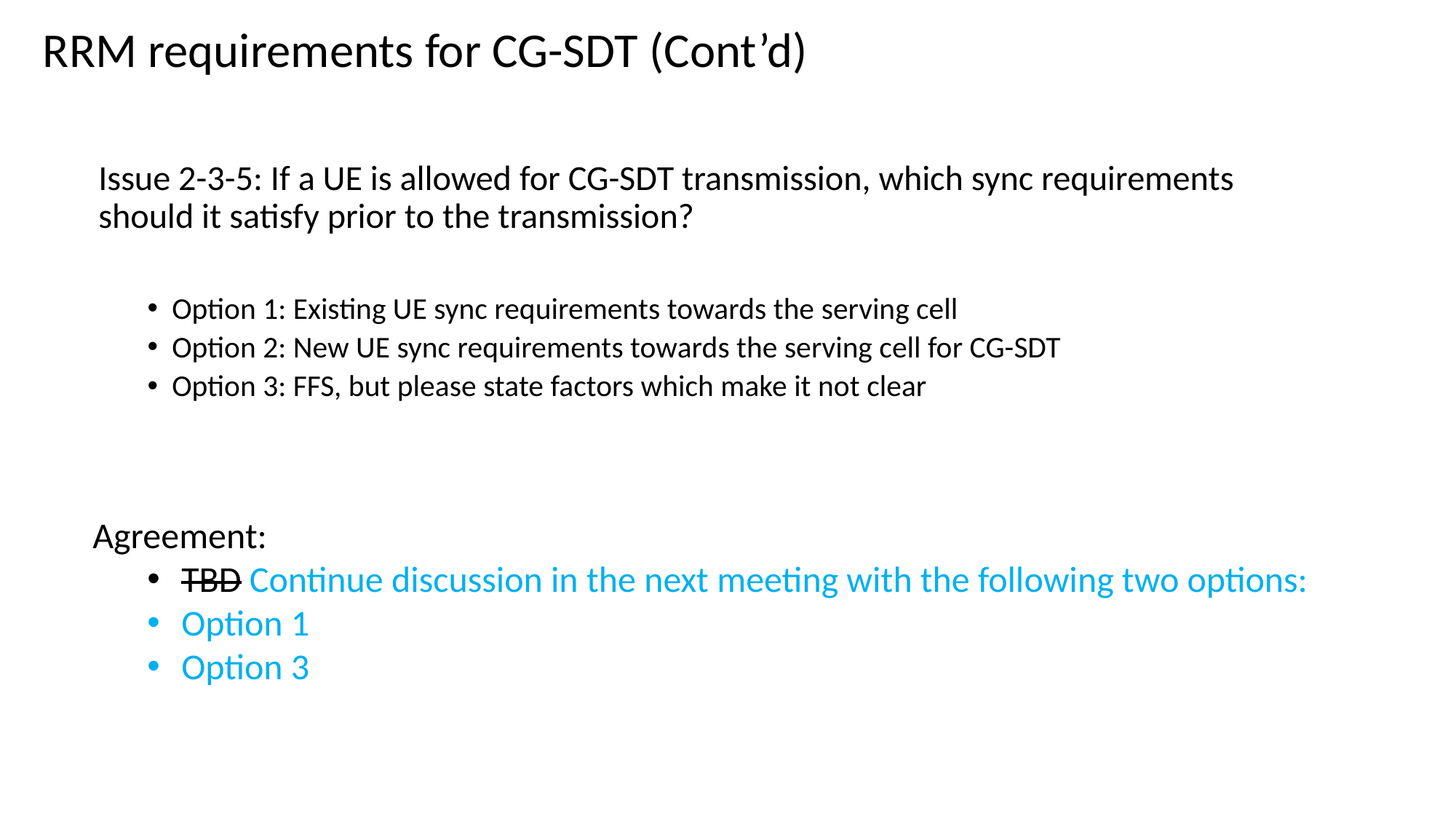

# RRM requirements for CG-SDT (Cont’d)
Issue 2-3-5: If a UE is allowed for CG-SDT transmission, which sync requirements should it satisfy prior to the transmission?

Option 1: Existing UE sync requirements towards the serving cell
Option 2: New UE sync requirements towards the serving cell for CG-SDT
Option 3: FFS, but please state factors which make it not clear
Agreement:
TBD Continue discussion in the next meeting with the following two options:
Option 1
Option 3